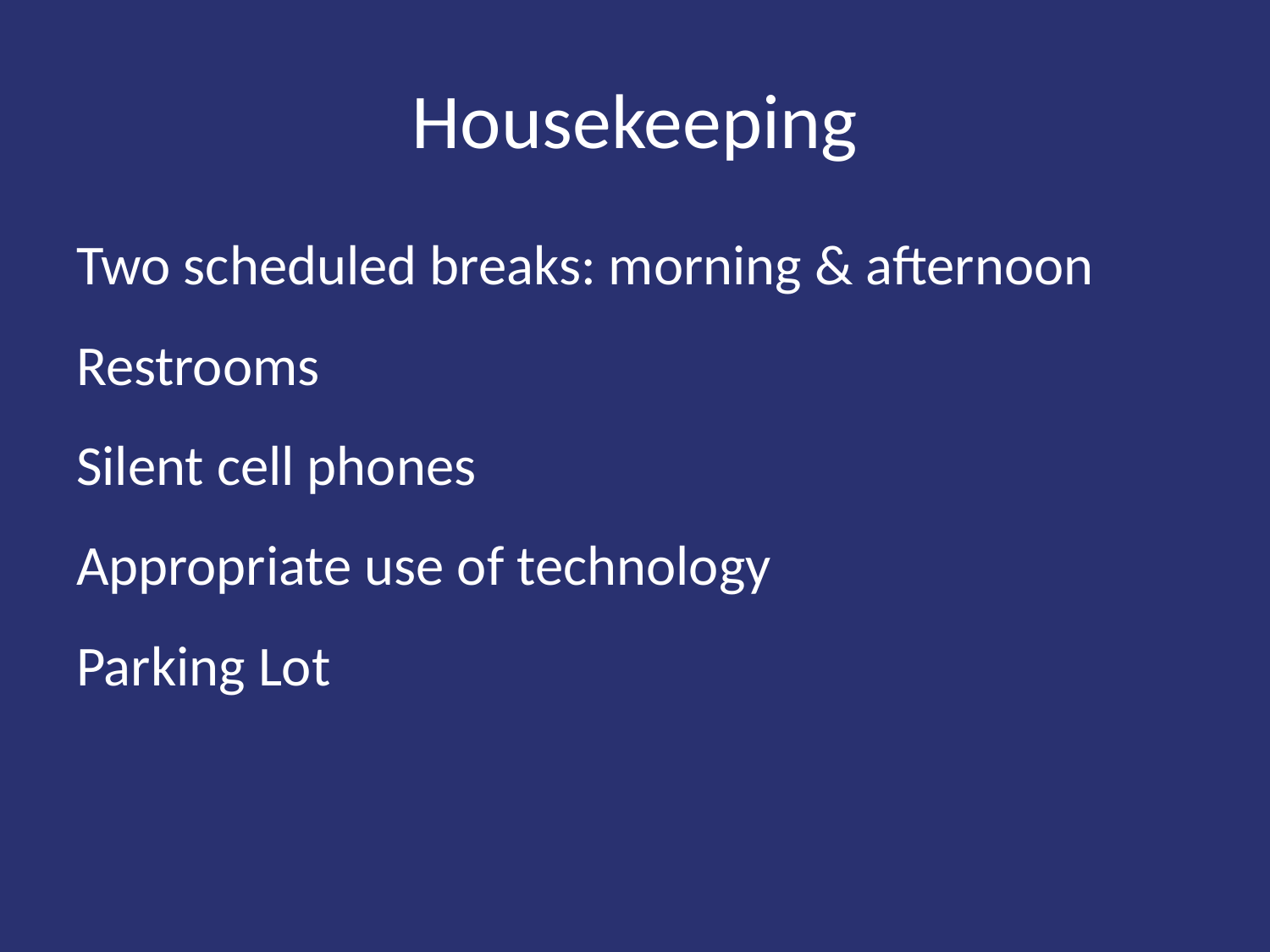

# Housekeeping
Two scheduled breaks: morning & afternoon
Restrooms
Silent cell phones
Appropriate use of technology
Parking Lot